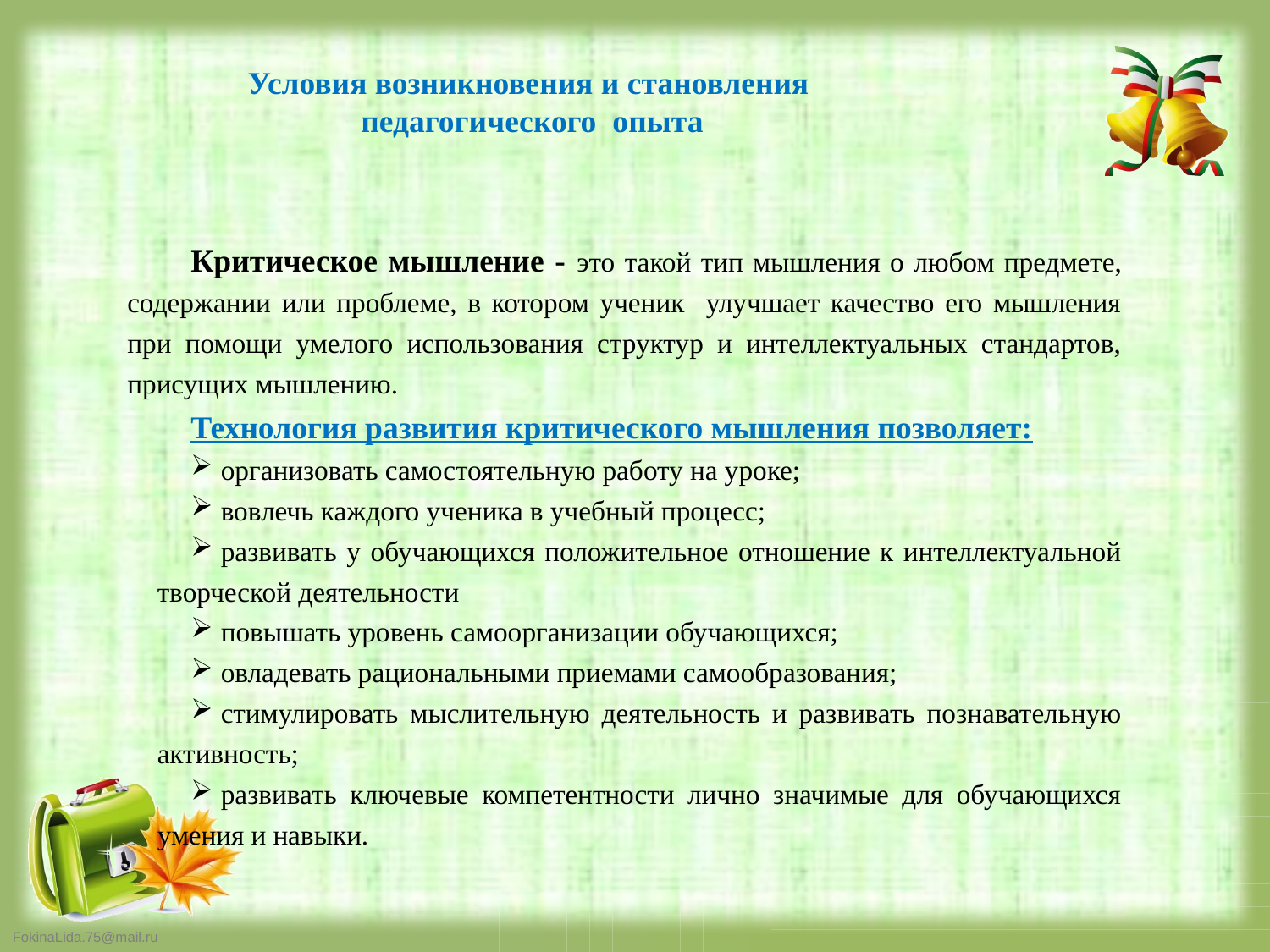

Условия возникновения и становления
педагогического  опыта
Критическое мышление - это такой тип мышления о любом предмете, содержании или проблеме, в котором ученик  улучшает качество его мышления при помощи умелого использования структур и интеллектуальных стандартов, присущих мышлению.
Технология развития критического мышления позволяет:
организовать самостоятельную работу на уроке;
вовлечь каждого ученика в учебный процесс;
развивать у обучающихся положительное отношение к интеллектуальной творческой деятельности
повышать уровень самоорганизации обучающихся;
овладевать рациональными приемами самообразования;
стимулировать мыслительную деятельность и развивать познавательную активность;
развивать ключевые компетентности лично значимые для обучающихся умения и навыки.